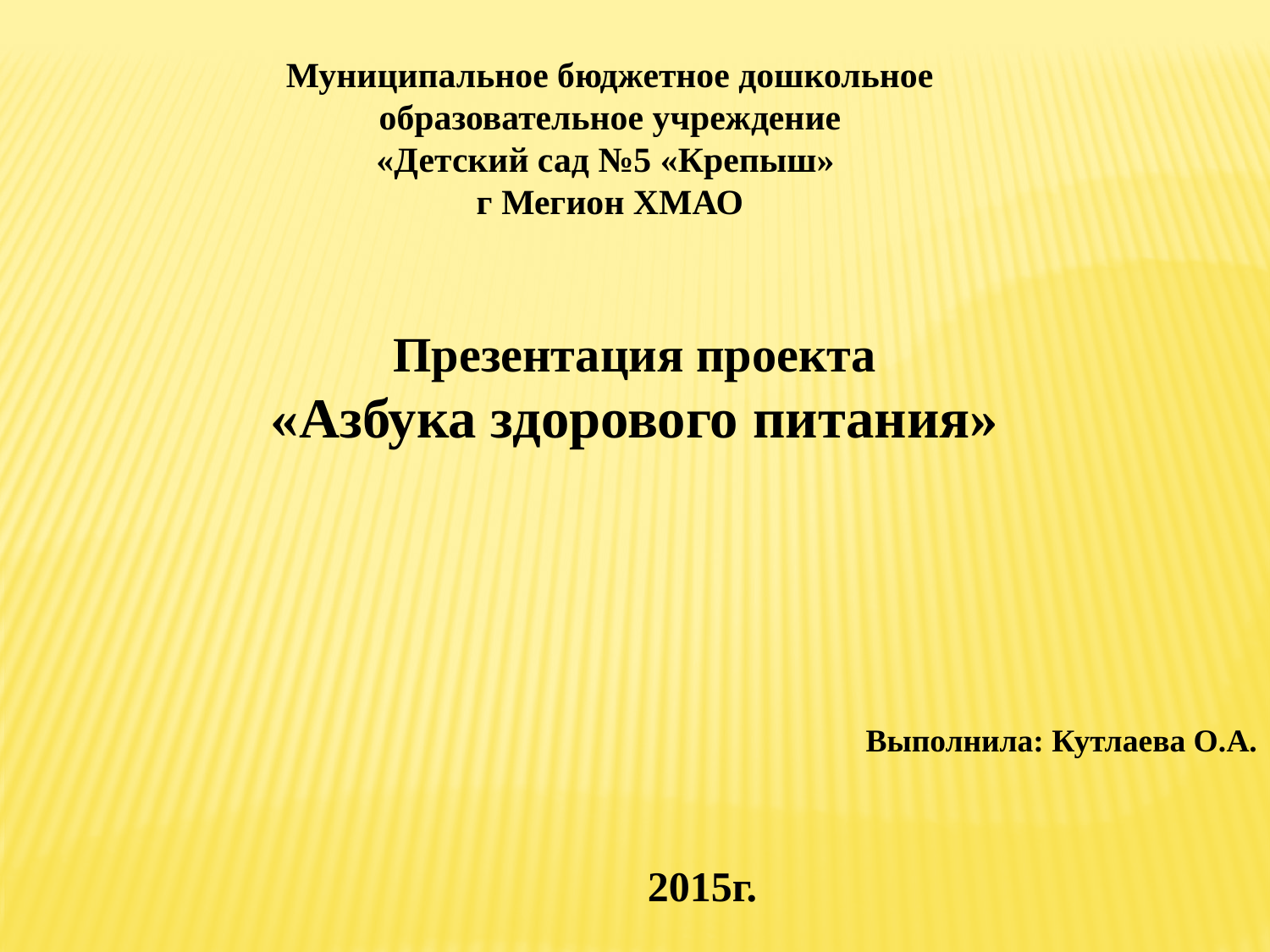

Муниципальное бюджетное дошкольное
образовательное учреждение
«Детский сад №5 «Крепыш»
г Мегион ХМАО
Презентация проекта
«Азбука здорового питания»

Выполнила: Кутлаева О.А.

					2015г.